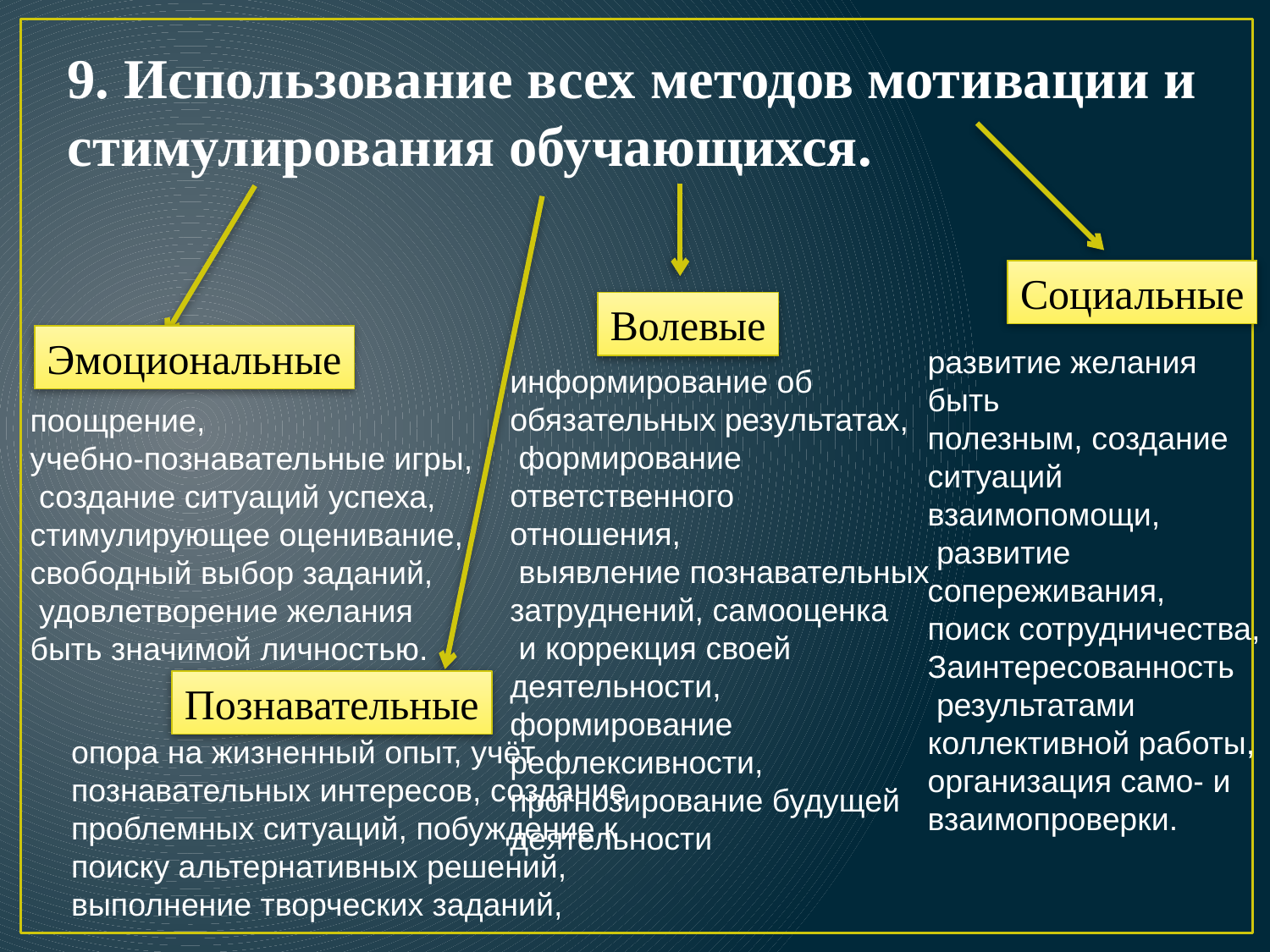

9. Использование всех методов мотивации и стимулирования обучающихся.
Социальные
Волевые
Эмоциональные
развитие желания быть
полезным, создание
ситуаций взаимопомощи,
 развитие сопереживания,
поиск сотрудничества,
Заинтересованность
 результатами
коллективной работы,
организация само- и
взаимопроверки.
информирование об
обязательных результатах,
 формирование ответственного
отношения,
 выявление познавательных
затруднений, самооценка
 и коррекция своей деятельности,
формирование рефлексивности, прогнозирование будущей
деятельности
поощрение,
учебно-познавательные игры,
 создание ситуаций успеха,
стимулирующее оценивание,
свободный выбор заданий,
 удовлетворение желания
быть значимой личностью.
Познавательные
опора на жизненный опыт, учёт познавательных интересов, создание проблемных ситуаций, побуждение к поиску альтернативных решений, выполнение творческих заданий,